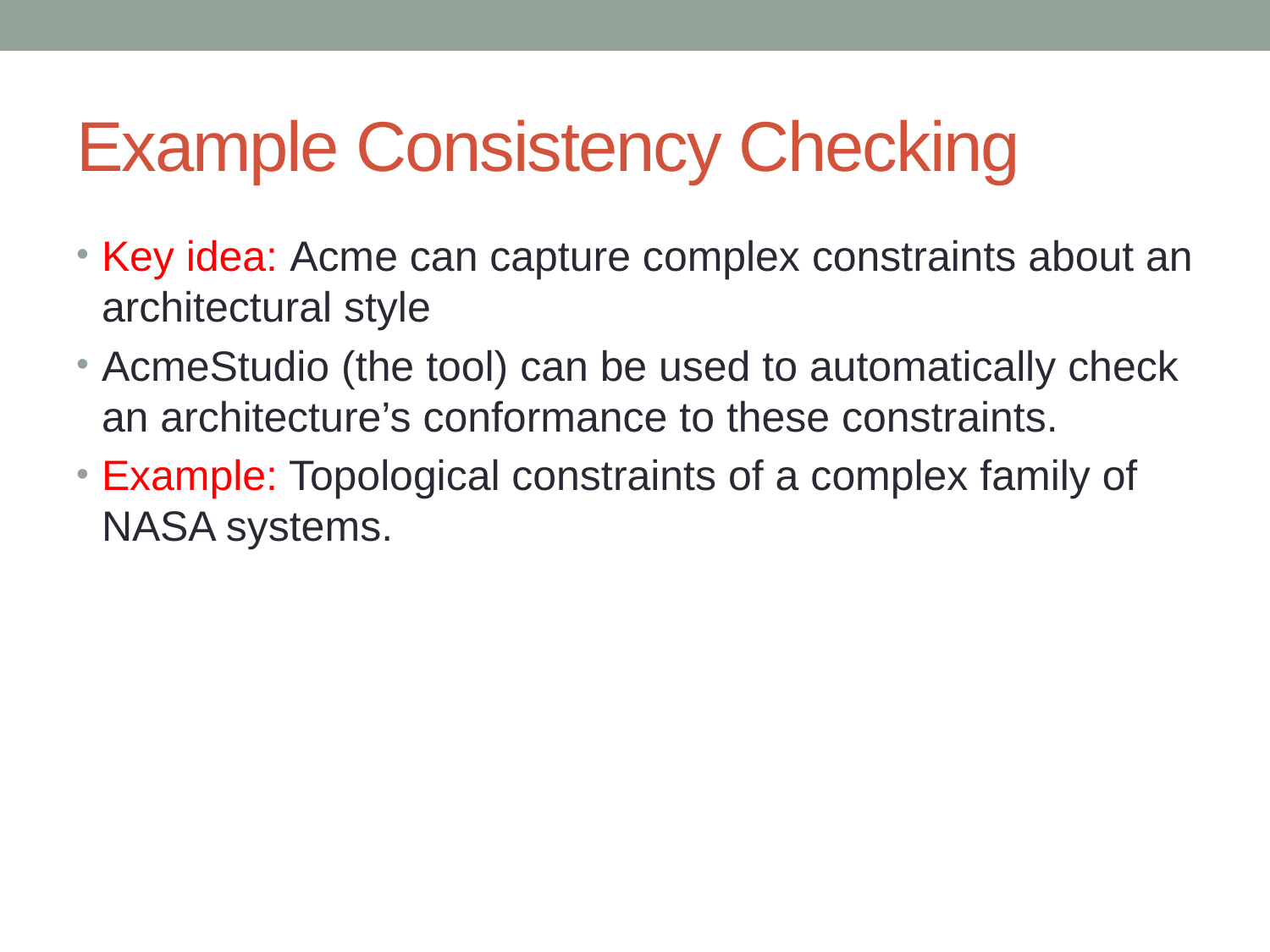

# Example Consistency Checking
Key idea: Acme can capture complex constraints about an architectural style
AcmeStudio (the tool) can be used to automatically check an architecture’s conformance to these constraints.
Example: Topological constraints of a complex family of NASA systems.